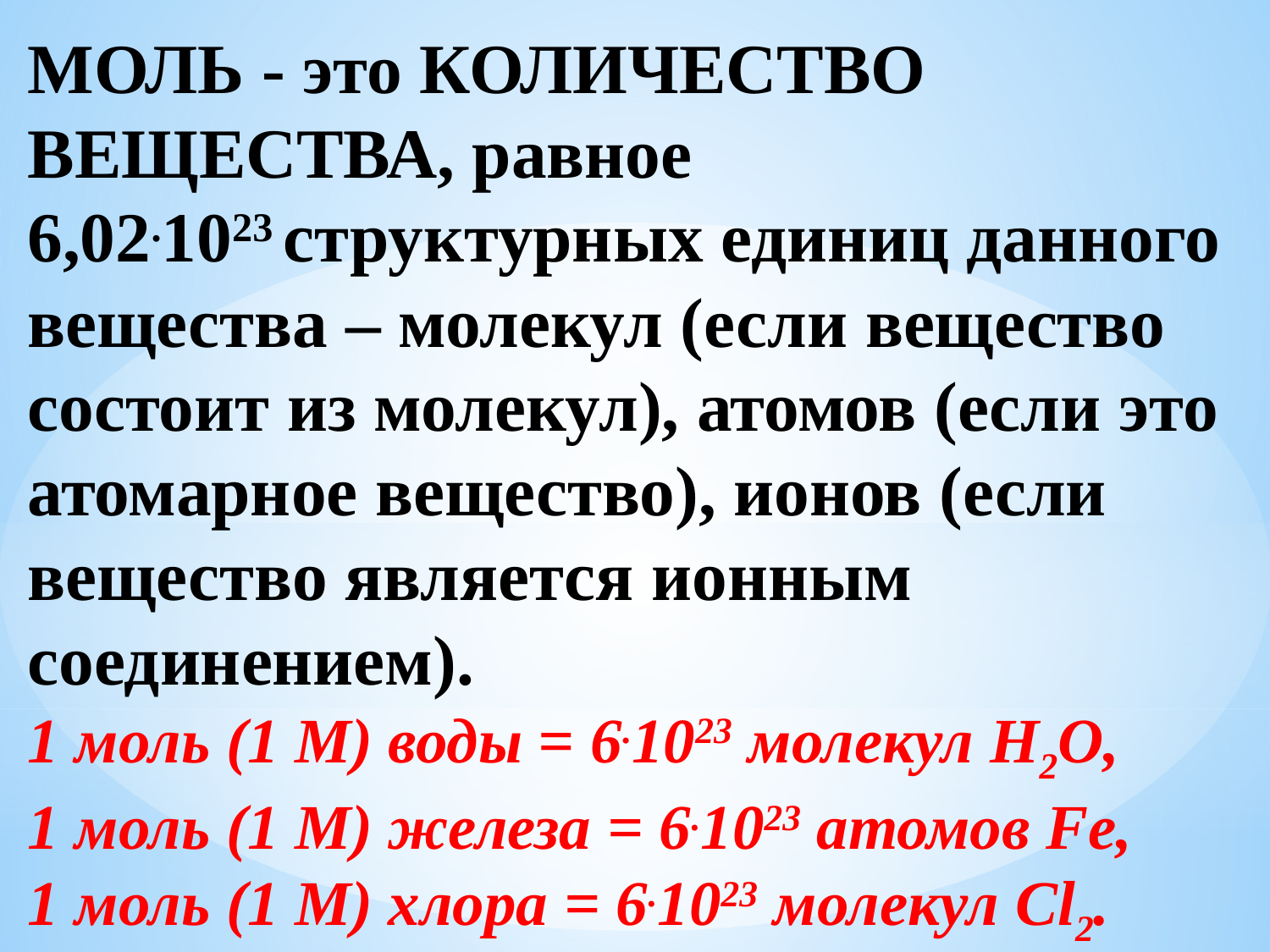

# МОЛЬ - это КОЛИЧЕСТВО ВЕЩЕСТВА, равное 6,02.1023 структурных единиц данного вещества – молекул (если вещество состоит из молекул), атомов (если это атомарное вещество), ионов (если вещество является ионным соединением). 1 моль (1 М) воды = 6.1023 молекул Н2О, 1 моль (1 М) железа = 6.1023 атомов Fe, 1 моль (1 М) хлора = 6.1023 молекул Cl2.